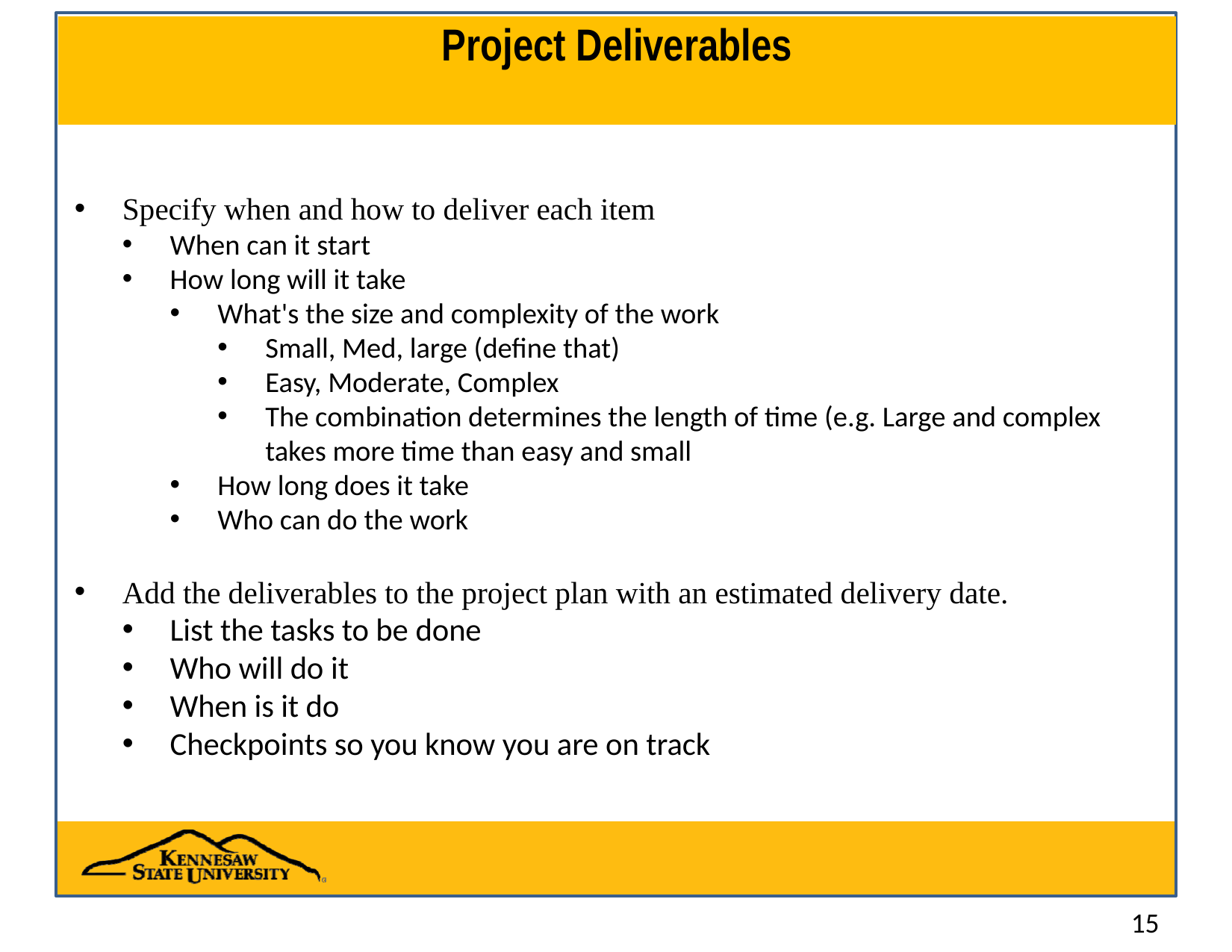

# Project Deliverables

Specify when and how to deliver each item
When can it start
How long will it take
What's the size and complexity of the work
Small, Med, large (define that)
Easy, Moderate, Complex
The combination determines the length of time (e.g. Large and complex takes more time than easy and small
How long does it take
Who can do the work

Add the deliverables to the project plan with an estimated delivery date.
List the tasks to be done
Who will do it
When is it do
Checkpoints so you know you are on track